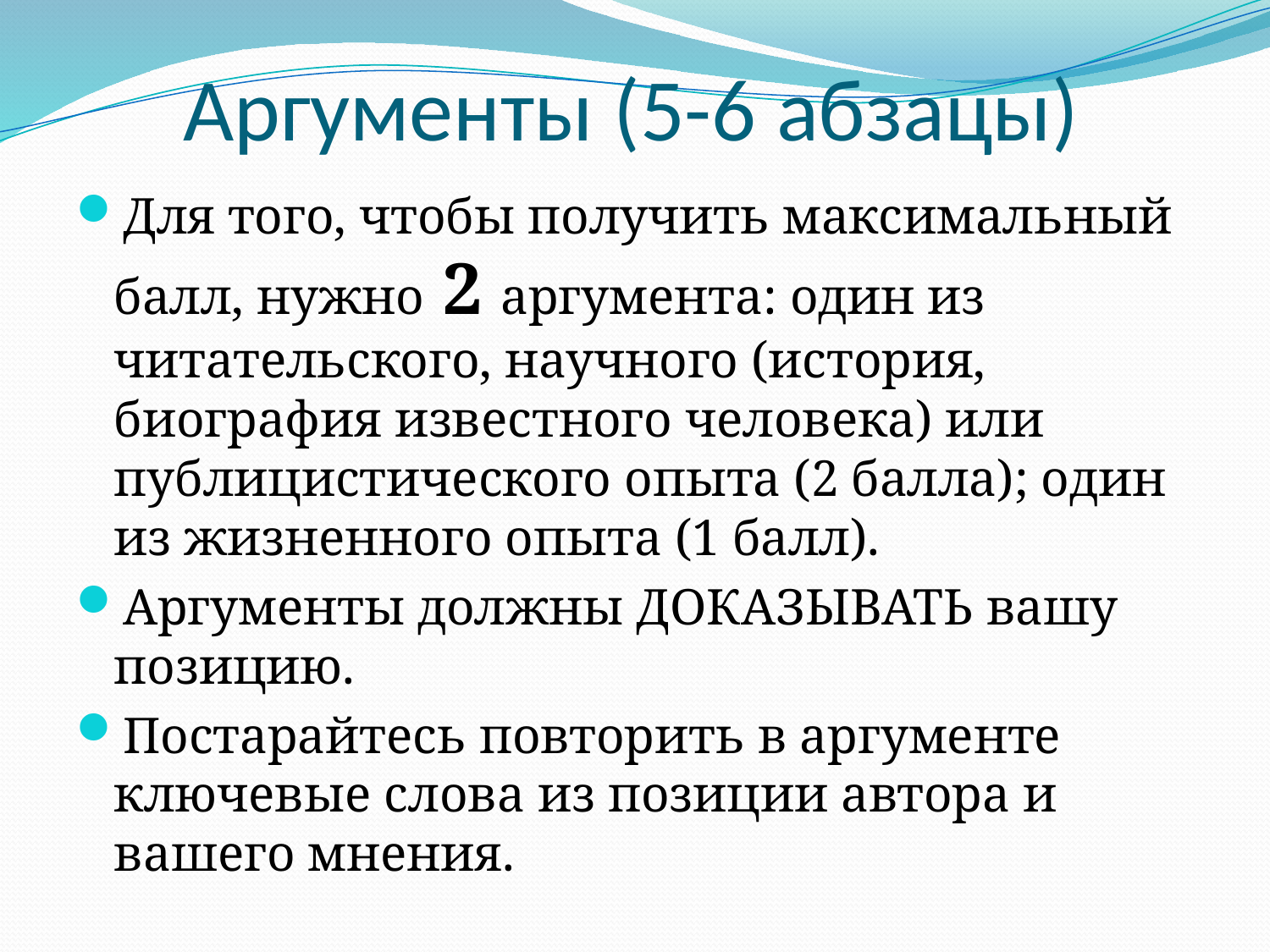

# Аргументы (5-6 абзацы)
Для того, чтобы получить максимальный балл, нужно 2 аргумента: один из читательского, научного (история, биография известного человека) или публицистического опыта (2 балла); один из жизненного опыта (1 балл).
Аргументы должны ДОКАЗЫВАТЬ вашу позицию.
Постарайтесь повторить в аргументе ключевые слова из позиции автора и вашего мнения.